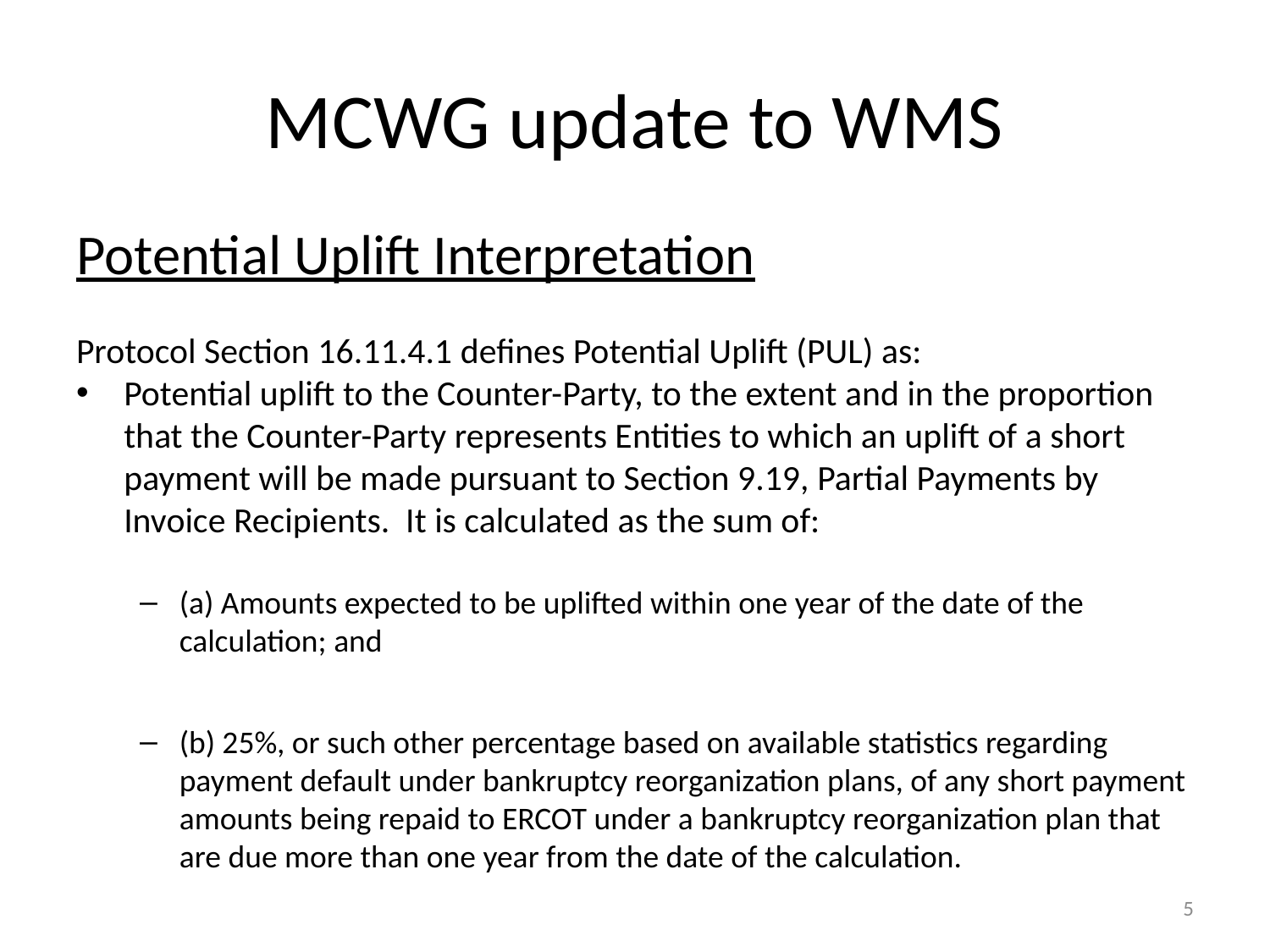

# MCWG update to WMS
Potential Uplift Interpretation

Protocol Section 16.11.4.1 defines Potential Uplift (PUL) as:
Potential uplift to the Counter-Party, to the extent and in the proportion that the Counter-Party represents Entities to which an uplift of a short payment will be made pursuant to Section 9.19, Partial Payments by Invoice Recipients.  It is calculated as the sum of:

(a) Amounts expected to be uplifted within one year of the date of the calculation; and

(b) 25%, or such other percentage based on available statistics regarding payment default under bankruptcy reorganization plans, of any short payment amounts being repaid to ERCOT under a bankruptcy reorganization plan that are due more than one year from the date of the calculation.

5